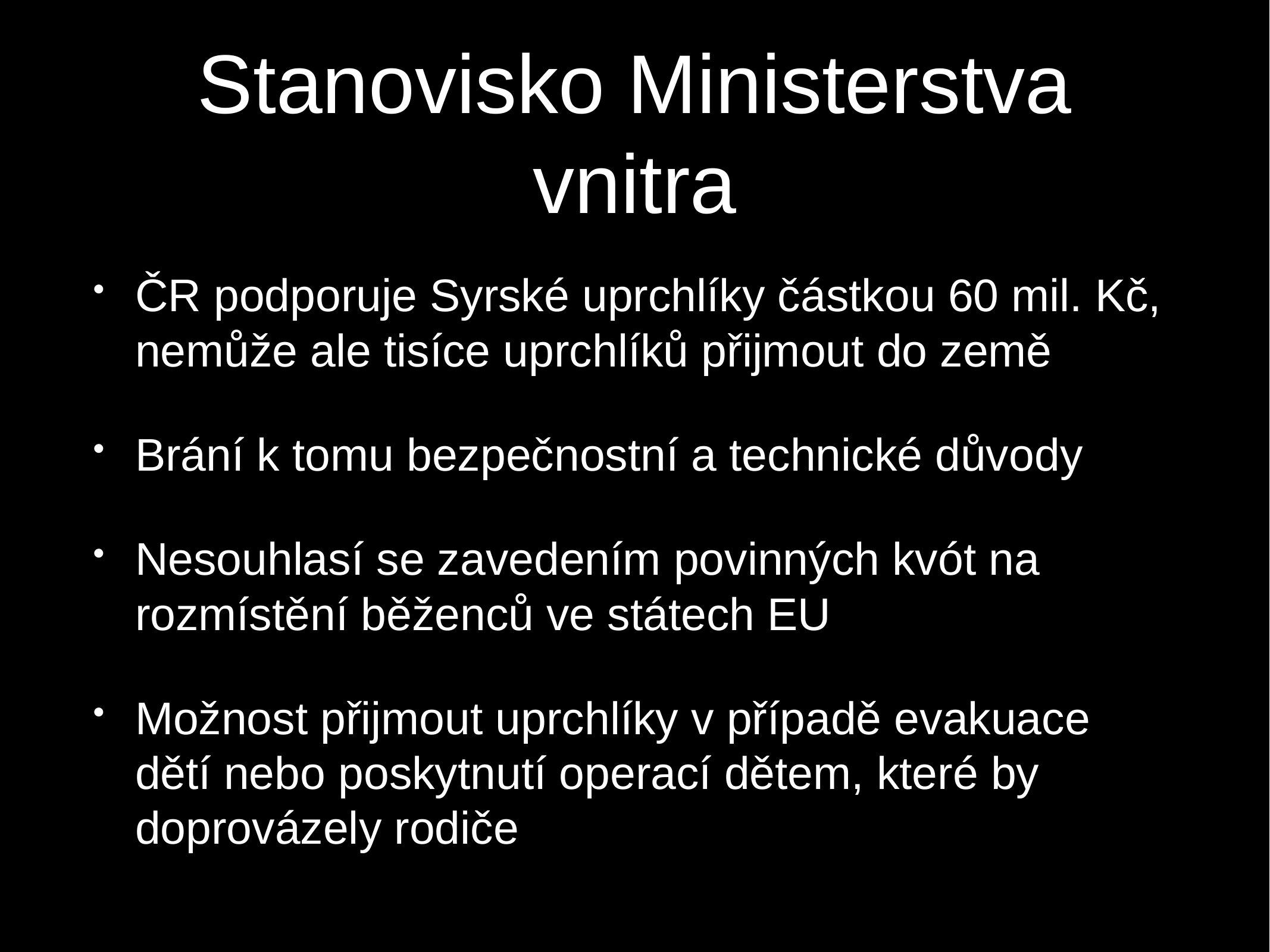

# Stanovisko Ministerstva vnitra
ČR podporuje Syrské uprchlíky částkou 60 mil. Kč, nemůže ale tisíce uprchlíků přijmout do země
Brání k tomu bezpečnostní a technické důvody
Nesouhlasí se zavedením povinných kvót na rozmístění běženců ve státech EU
Možnost přijmout uprchlíky v případě evakuace dětí nebo poskytnutí operací dětem, které by doprovázely rodiče